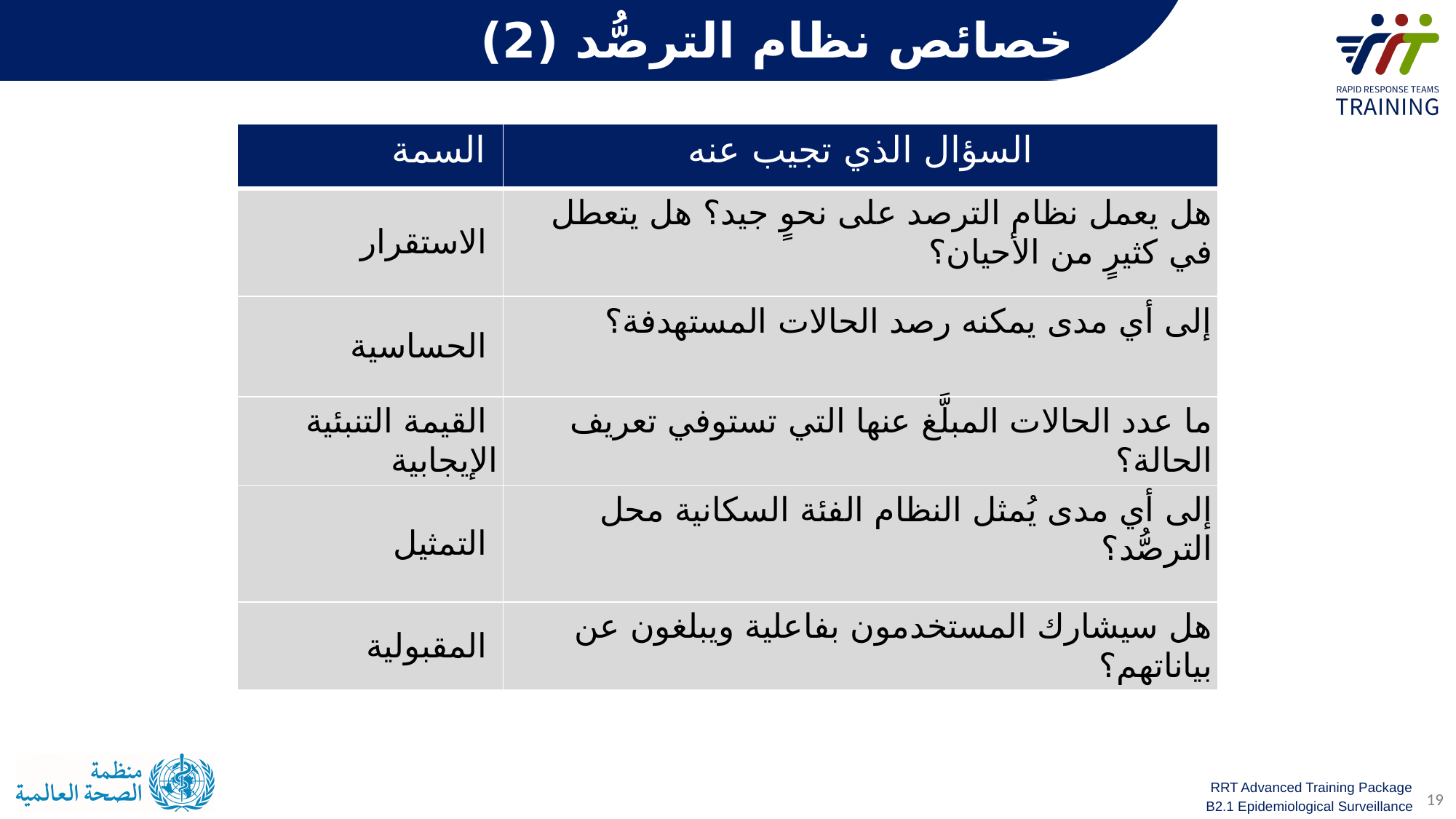

خصائص نظام الترصُّد (2)
| السمة | السؤال الذي تجيب عنه |
| --- | --- |
| الاستقرار | هل يعمل نظام الترصد على نحوٍ جيد؟ هل يتعطل في كثيرٍ من الأحيان؟ |
| الحساسية | إلى أي مدى يمكنه رصد الحالات المستهدفة؟ |
| القيمة التنبئية الإيجابية | ما عدد الحالات المبلَّغ عنها التي تستوفي تعريف الحالة؟ |
| التمثيل | إلى أي مدى يُمثل النظام الفئة السكانية محل الترصُّد؟ |
| المقبولية | هل سيشارك المستخدمون بفاعلية ويبلغون عن بياناتهم؟ |